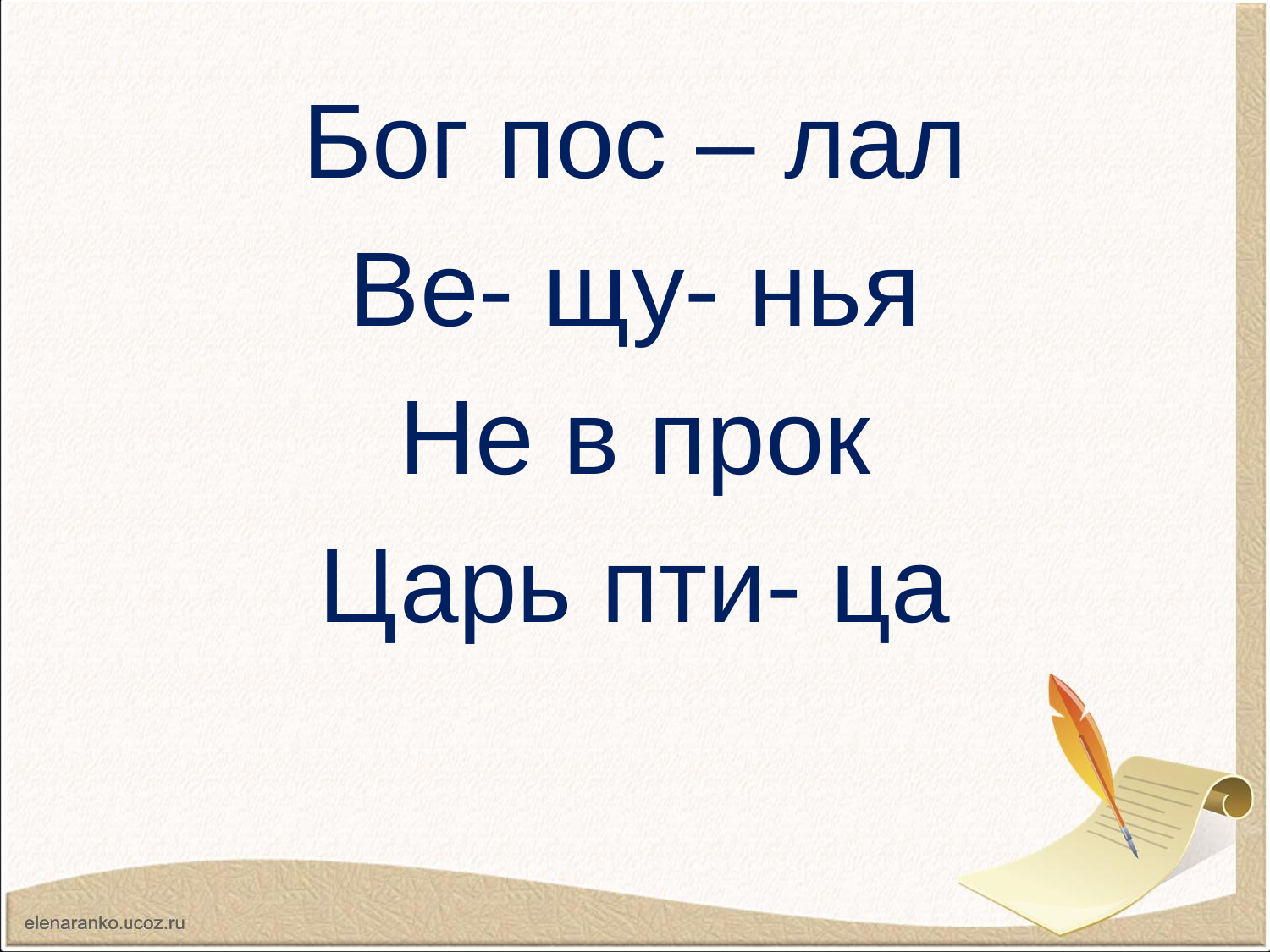

Бог пос – лал
Ве- щу- нья
Не в прок
Царь пти- ца